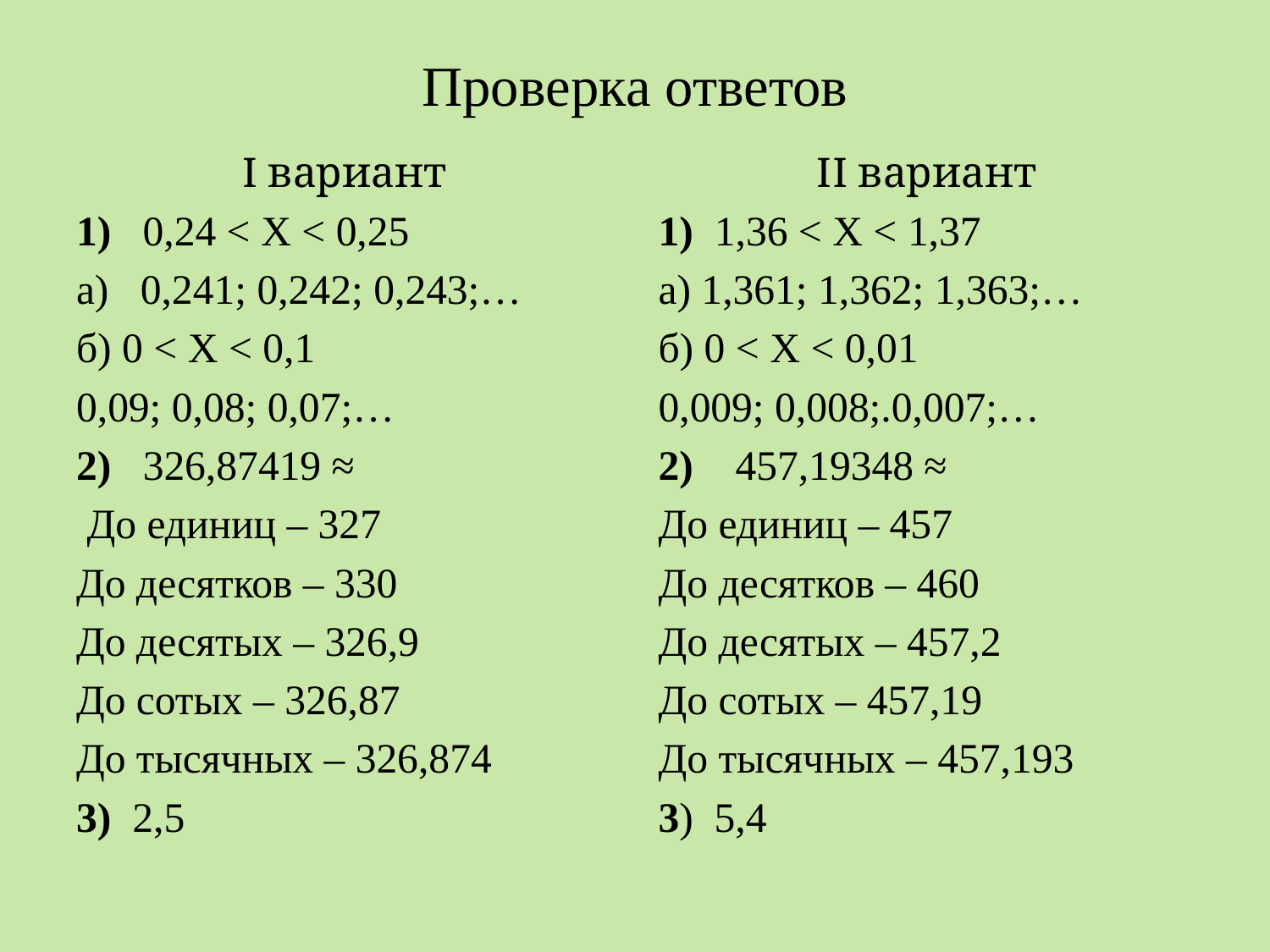

# Проверка ответов
I вариант
1)   0,24 < Х < 0,25
а)   0,241; 0,242; 0,243;…
б) 0 < Х < 0,1
0,09; 0,08; 0,07;…
2)   326,87419 ≈
 До единиц – 327
До десятков – 330
До десятых – 326,9
До сотых – 326,87
До тысячных – 326,874
3)  2,5
II вариант
1)  1,36 < Х < 1,37
а) 1,361; 1,362; 1,363;…
б) 0 < Х < 0,01
0,009; 0,008;.0,007;…
2)    457,19348 ≈
До единиц – 457
До десятков – 460
До десятых – 457,2
До сотых – 457,19
До тысячных – 457,193
3)  5,4